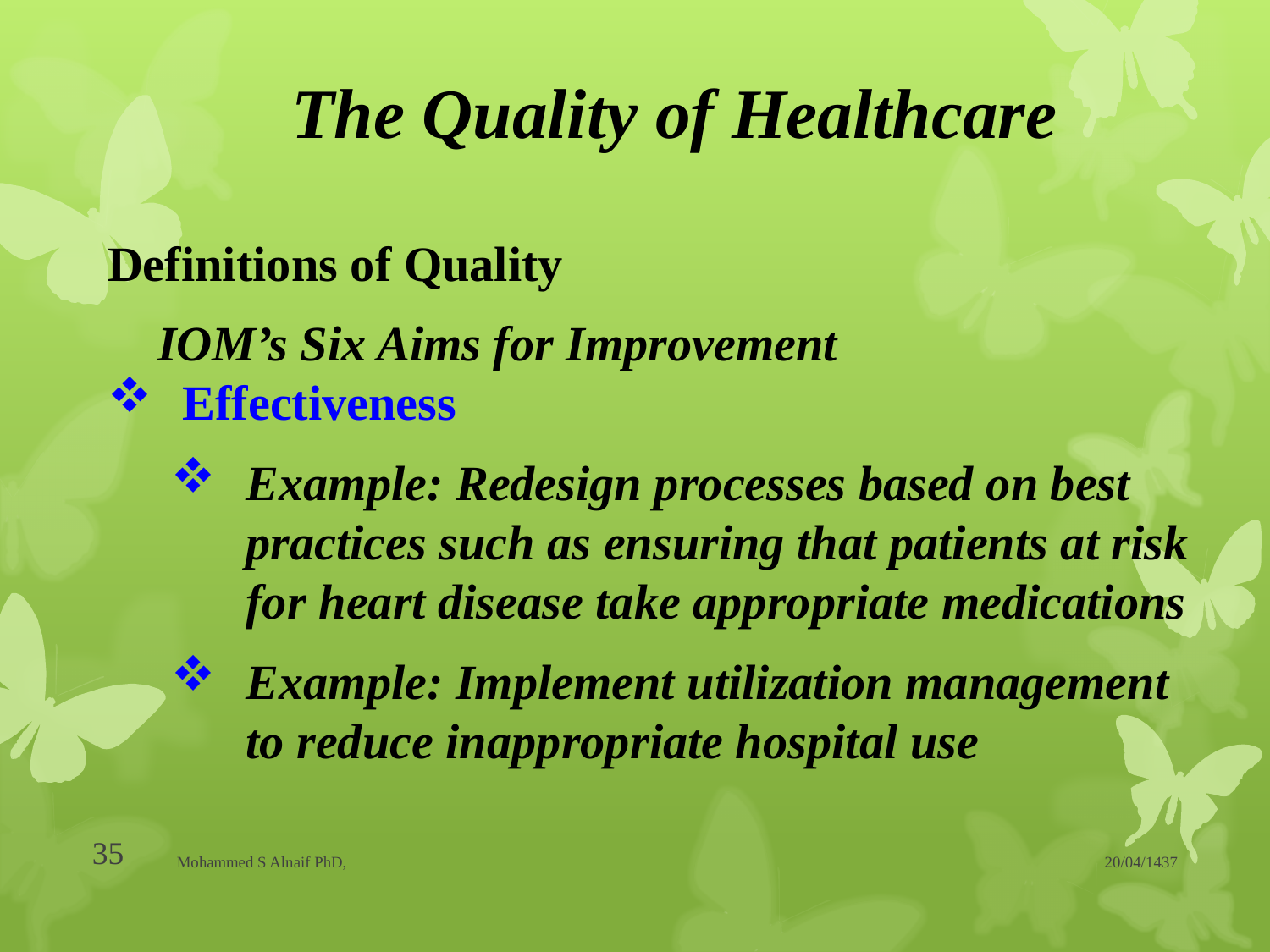

# The Quality of Healthcare
Definitions of Quality
IOM’s Six Aims for Improvement
Effectiveness
Example: Redesign processes based on best practices such as ensuring that patients at risk for heart disease take appropriate medications
Example: Implement utilization management to reduce inappropriate hospital use
35
Mohammed S Alnaif PhD,
20/04/1437